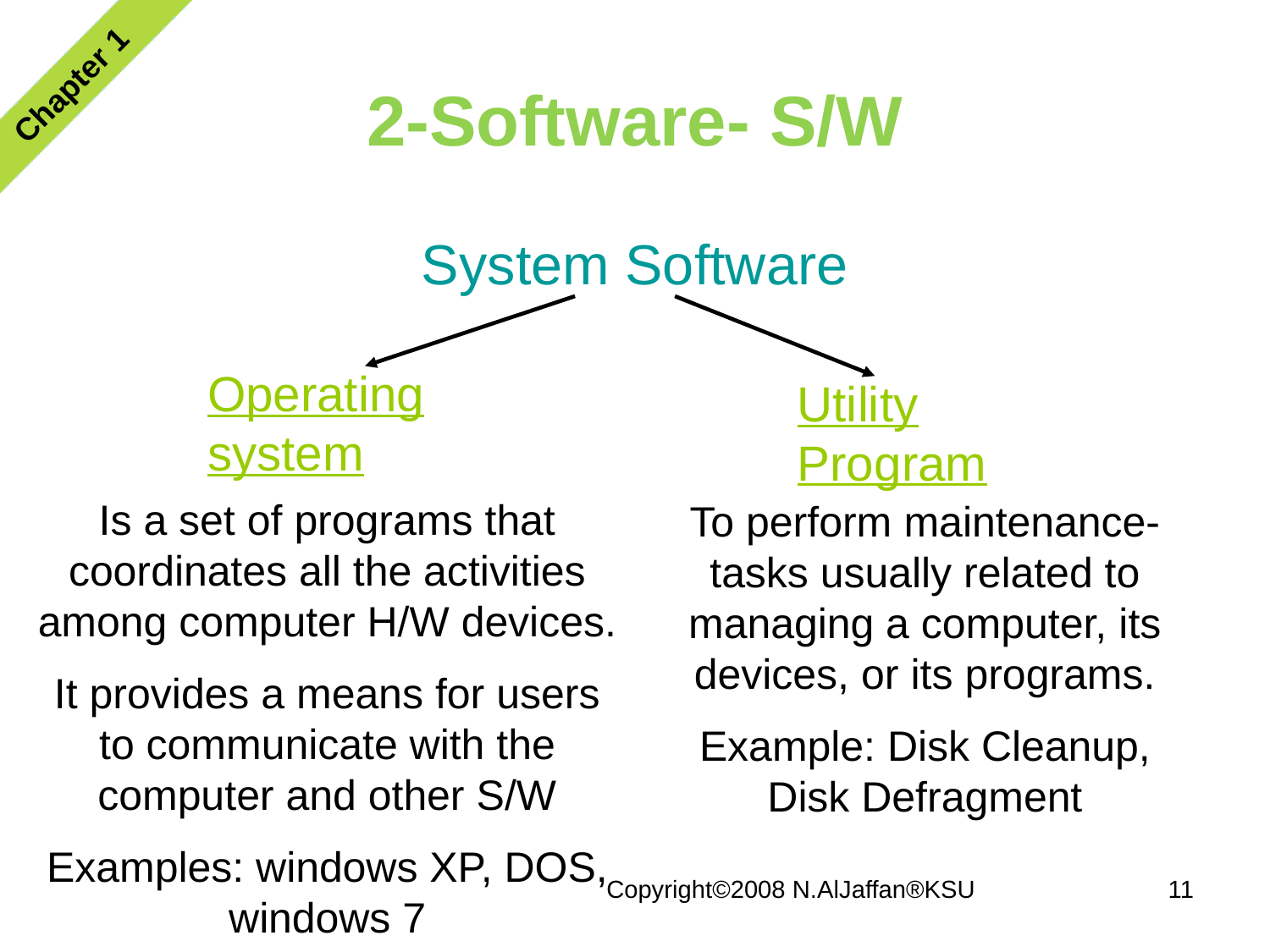

# 2-Software- S/W
Chapter 1
System Software

Operating system
Utility Program
Is a set of programs that coordinates all the activities among computer H/W devices.
It provides a means for users to communicate with the computer and other S/W
Examples: windows XP, DOS, windows 7
To perform maintenance-tasks usually related to managing a computer, its devices, or its programs.
Example: Disk Cleanup, Disk Defragment
Copyright©2008 N.AlJaffan®KSU
11